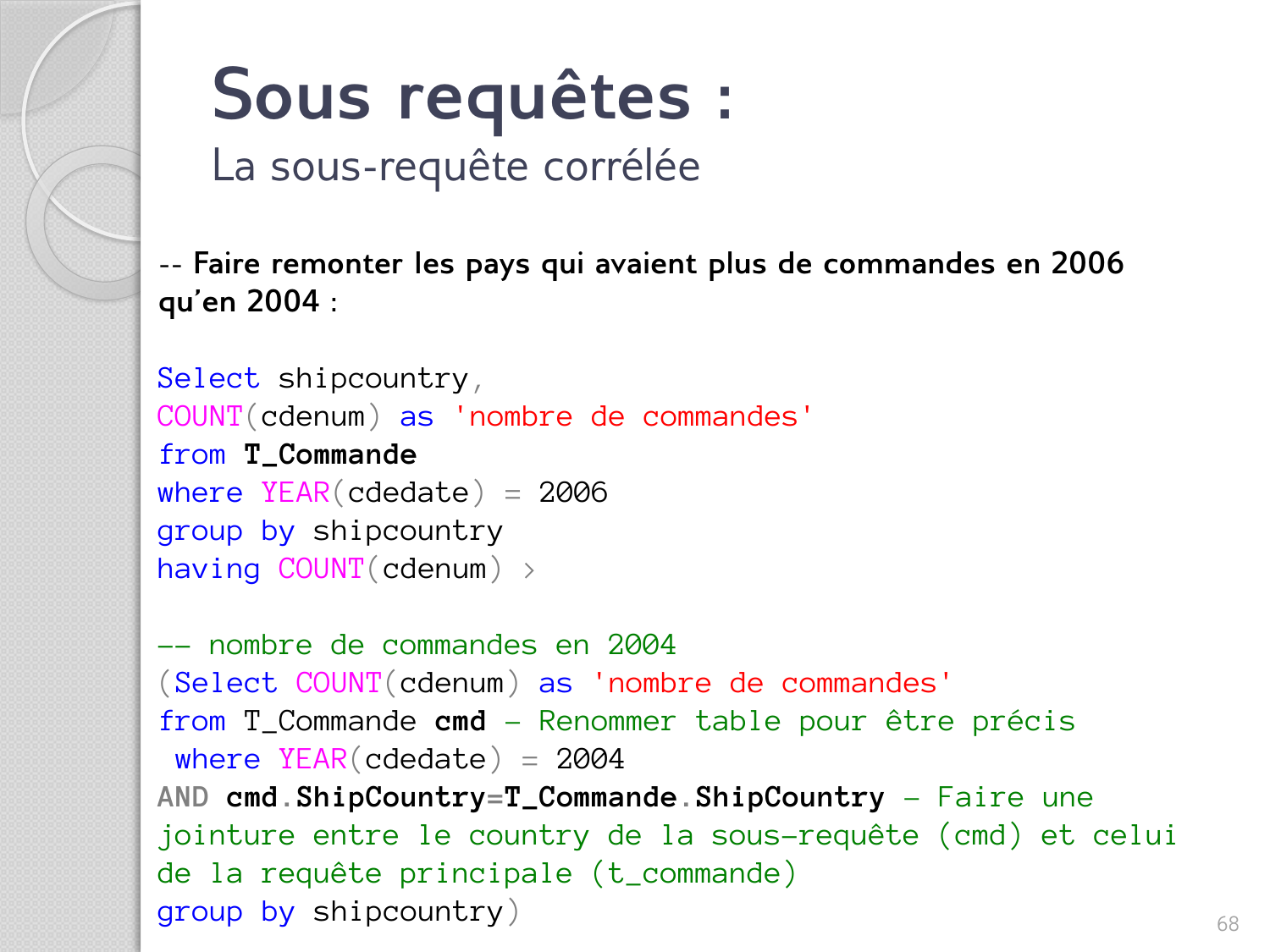

# Sous requêtes : La sous-requête corrélée
-- Faire remonter les pays qui avaient plus de commandes en 2006 qu’en 2004 :

Select shipcountry,
COUNT(cdenum) as 'nombre de commandes'
from T_Commande
where YEAR(cdedate) = 2006
group by shipcountry
having COUNT(cdenum) >

-- nombre de commandes en 2004
(Select COUNT(cdenum) as 'nombre de commandes'
from T_Commande cmd – Renommer table pour être précis
 where YEAR(cdedate) = 2004
AND cmd.ShipCountry=T_Commande.ShipCountry – Faire une jointure entre le country de la sous-requête (cmd) et celui de la requête principale (t_commande)
group by shipcountry)
68